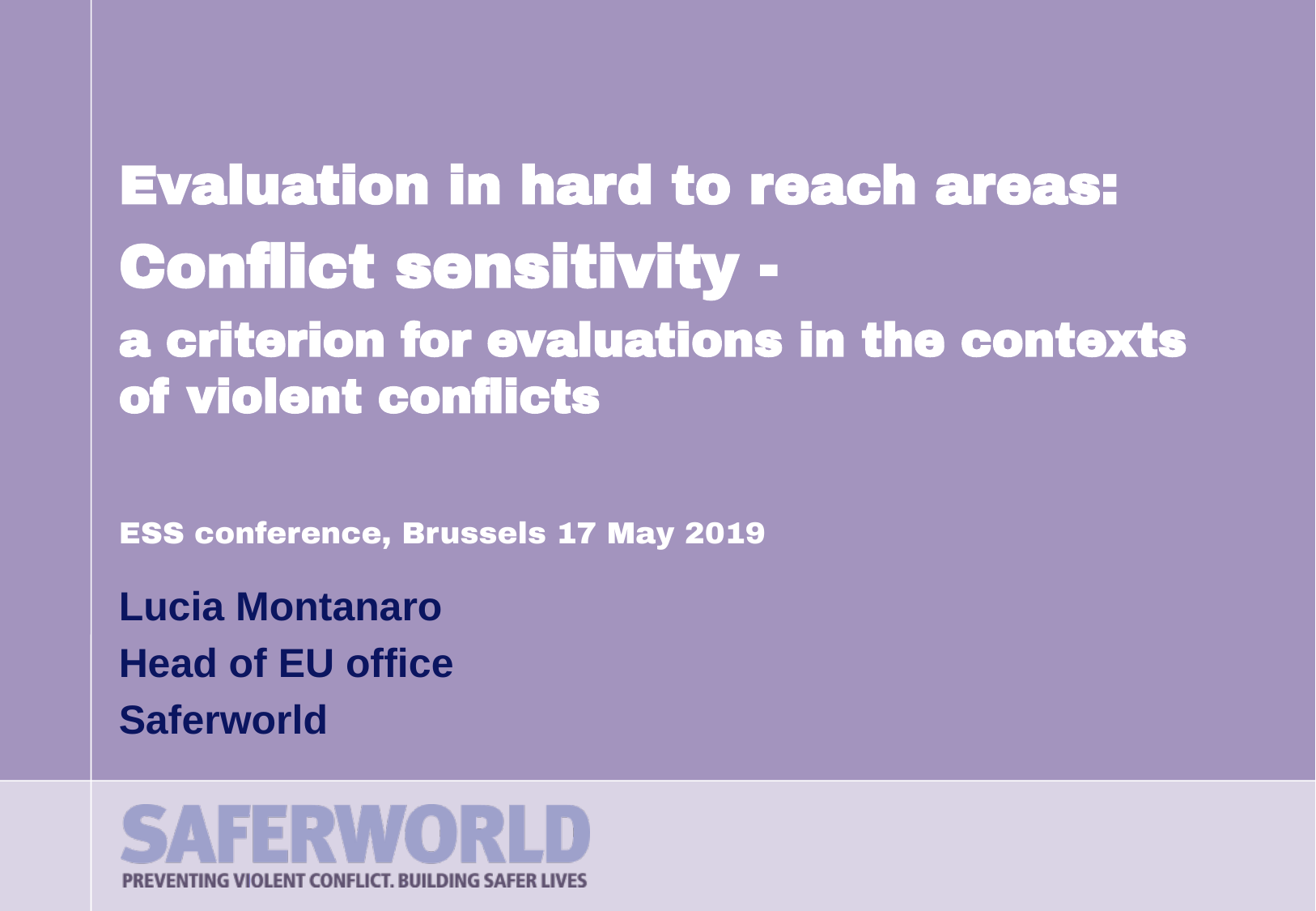

Evaluation in hard to reach areas:
Conflict sensitivity -
a criterion for evaluations in the contexts of violent conflicts

ESS conference, Brussels 17 May 2019
Lucia Montanaro
Head of EU office
Saferworld